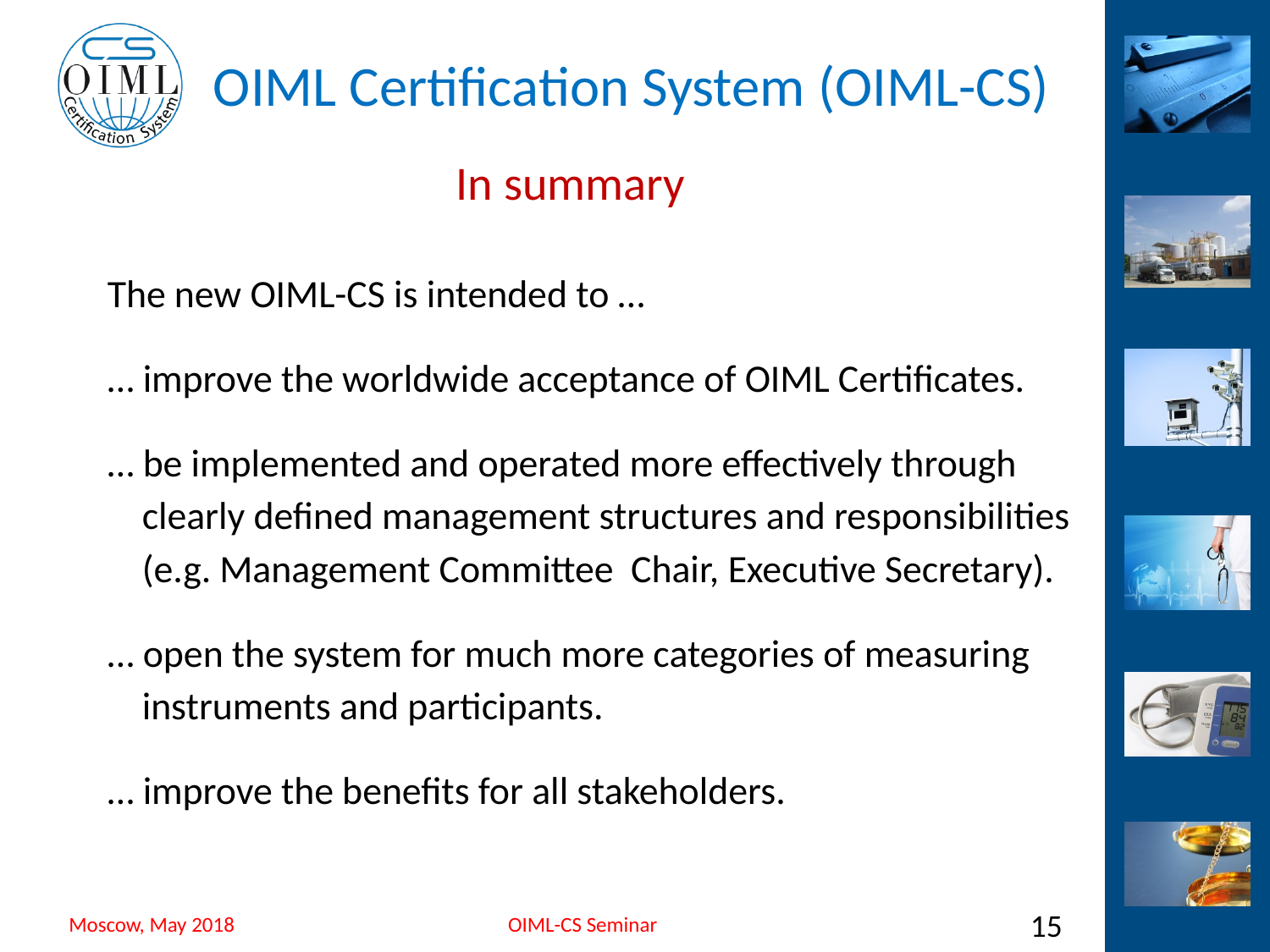

# In summary
The new OIML-CS is intended to …
… improve the worldwide acceptance of OIML Certificates.
… be implemented and operated more effectively through
    clearly defined management structures and responsibilities
    (e.g. Management Committee  Chair, Executive Secretary).
… open the system for much more categories of measuring
    instruments and participants.
… improve the benefits for all stakeholders.
15